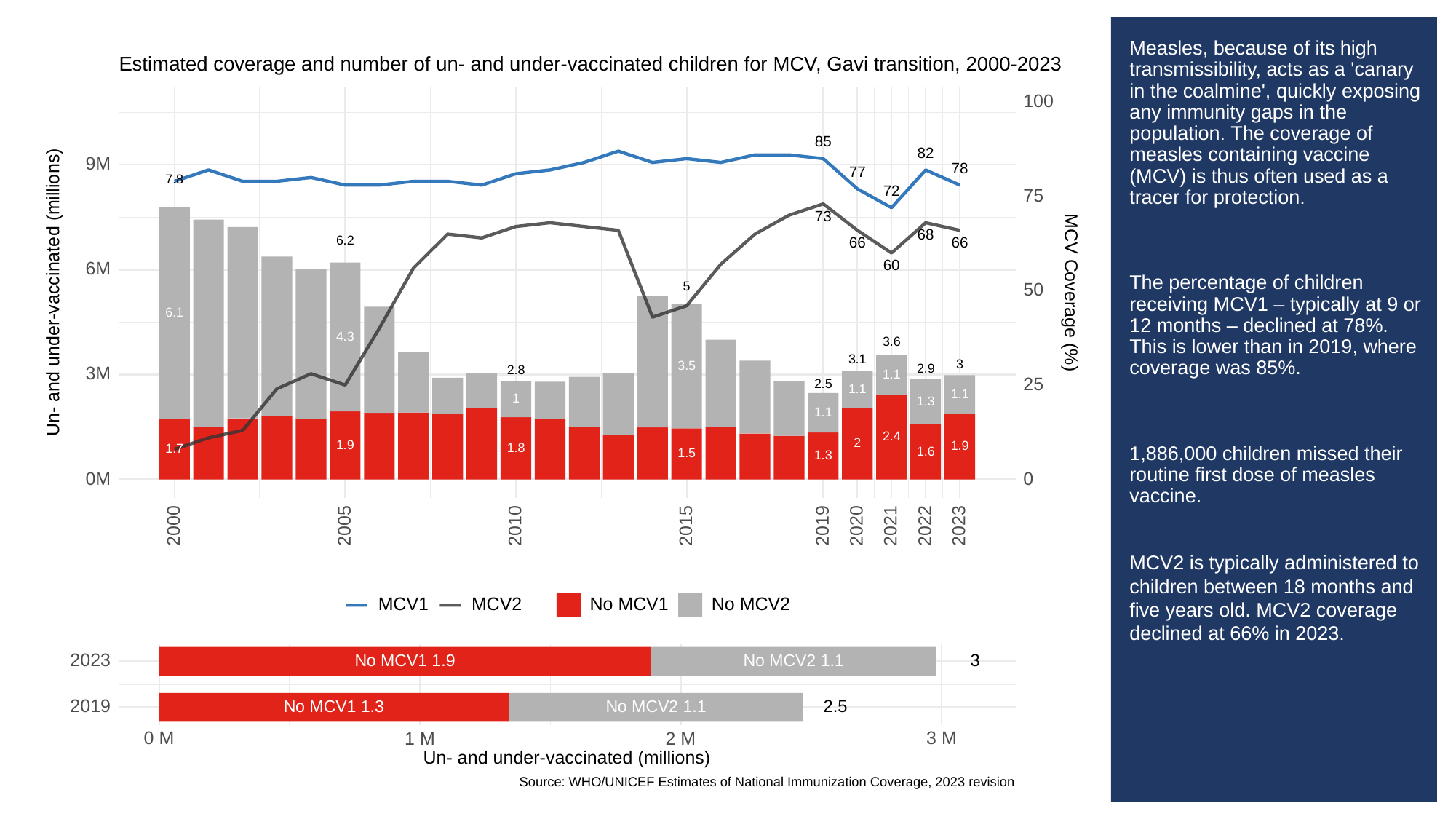

# Measles, because of its high transmissibility, acts as a 'canary in the coalmine', quickly exposing any immunity gaps in the population. The coverage of measles containing vaccine (MCV) is thus often used as a tracer for protection.

The percentage of children receiving MCV1 – typically at 9 or 12 months – declined at 78%. This is lower than in 2019, where coverage was 85%.

1,886,000 children missed their routine first dose of measles vaccine.

MCV2 is typically administered to children between 18 months and five years old. MCV2 coverage declined at 66% in 2023.

Estimated coverage and number of un- and under-vaccinated children for MCV, Gavi transition, 2000-2023

100

85
82

9M
78

77
7.8
72
75

73

68
6.2
66
66

60

6M

5
50
Un- and under-vaccinated (millions)
MCV Coverage (%)

6.1

4.3
3.6

3.1
3

3.5
2.9
2.8
3M
1.1

25

2.5

1.1
1.1

1

1.3

1.1

2.4

2
1.9
1.9
1.8
1.7
1.6
1.5
1.3
0M
0

2023
2000
2005
2010
2015
2019
2020
2021
2022

MCV1
MCV2
No MCV1
No MCV2

2023
3
No MCV1 1.9
No MCV2 1.1

2019
2.5
No MCV1 1.3
No MCV2 1.1

3 M
0 M
1 M
2 M
Un- and under-vaccinated (millions)
Source: WHO/UNICEF Estimates of National Immunization Coverage, 2023 revision